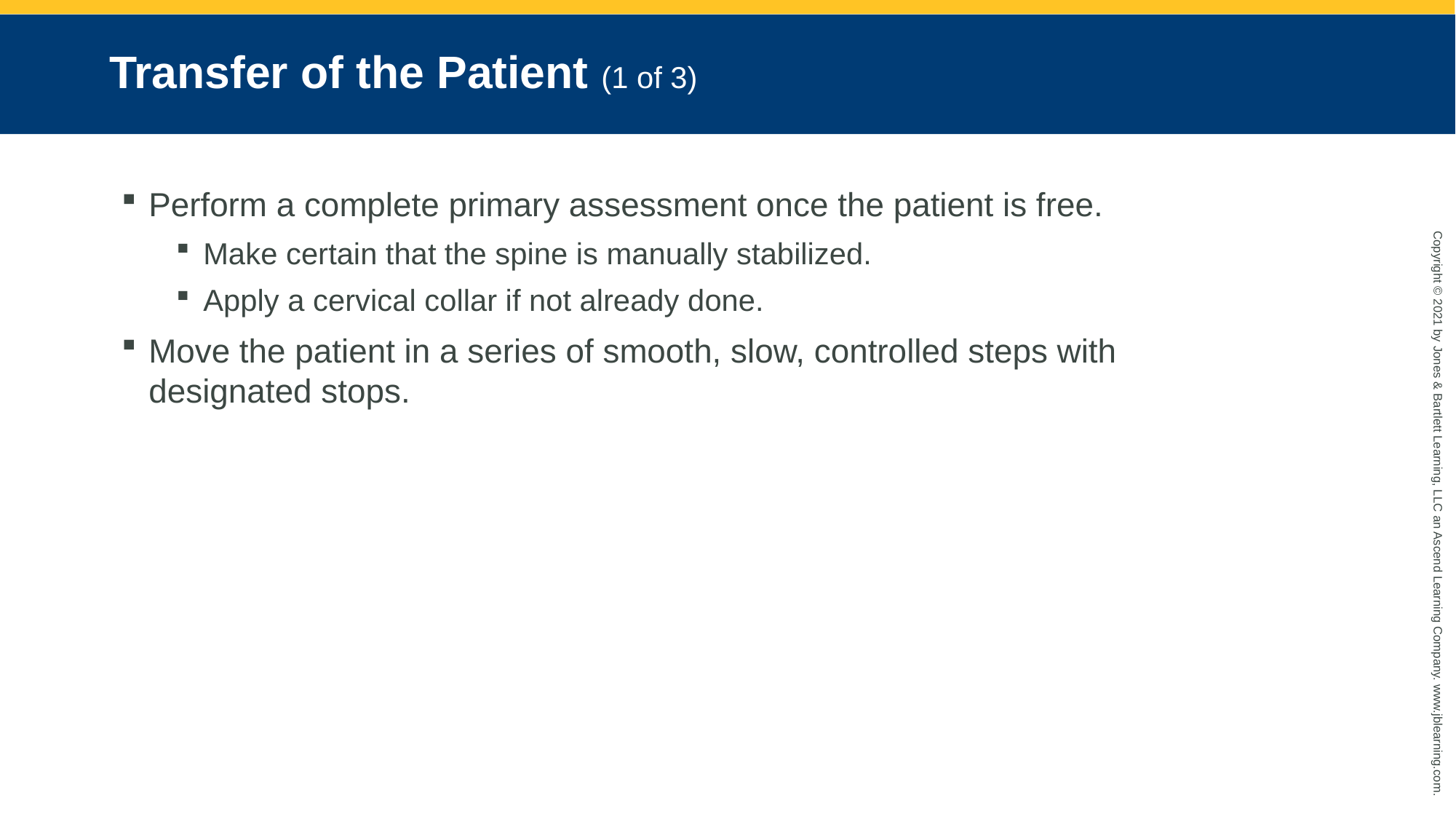

# Transfer of the Patient (1 of 3)
Perform a complete primary assessment once the patient is free.
Make certain that the spine is manually stabilized.
Apply a cervical collar if not already done.
Move the patient in a series of smooth, slow, controlled steps with designated stops.